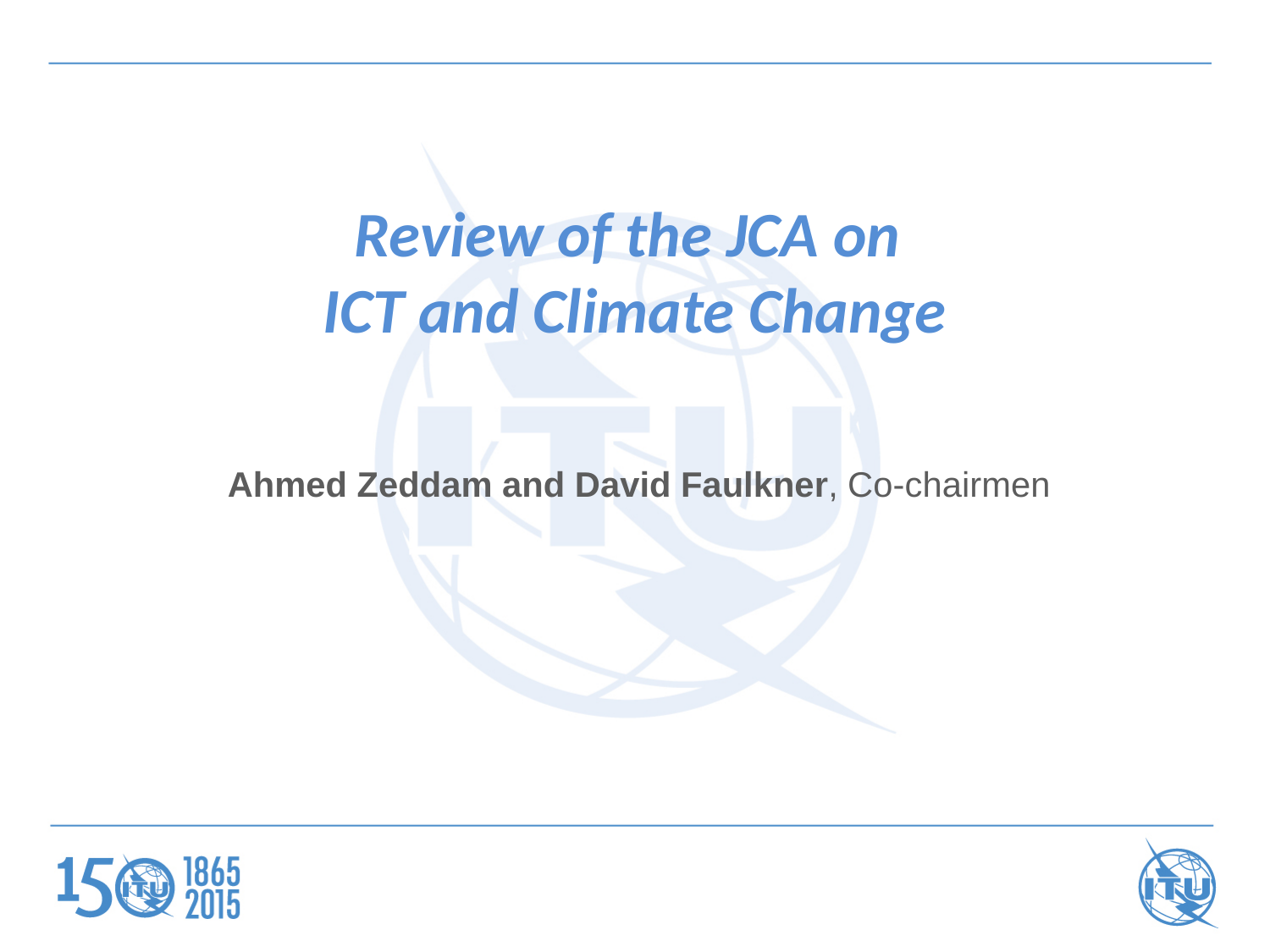

# Review of the JCA on ICT and Climate Change

Ahmed Zeddam and David Faulkner, Co-chairmen